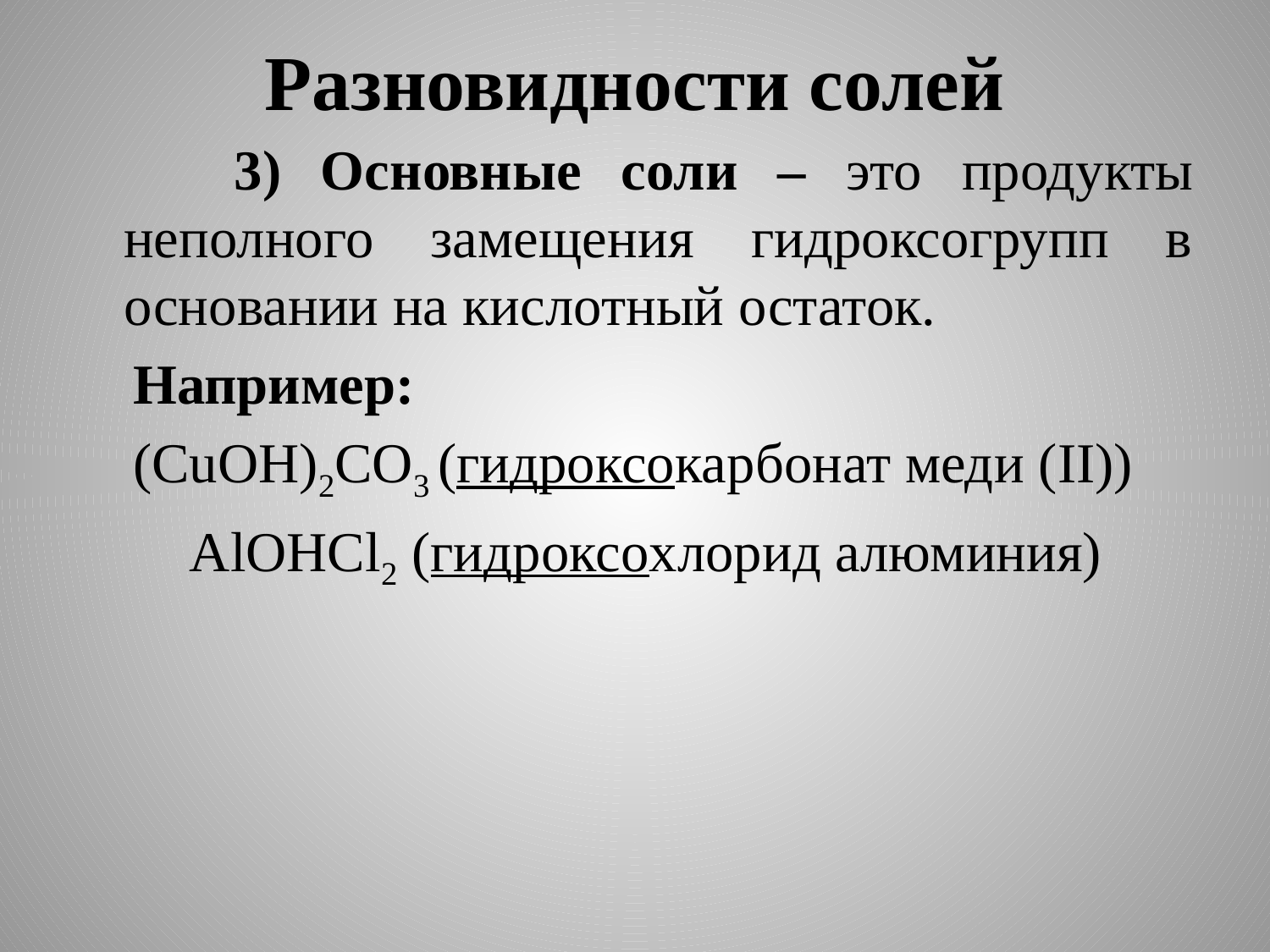

# Разновидности солей
    3) Основные соли – это продукты неполного замещения гидроксогрупп в основании на кислотный остаток.
    Например:
    (CuOH)2CO3 (гидроксокарбонат меди (II))
        AlOHCl2 (гидроксохлорид алюминия)